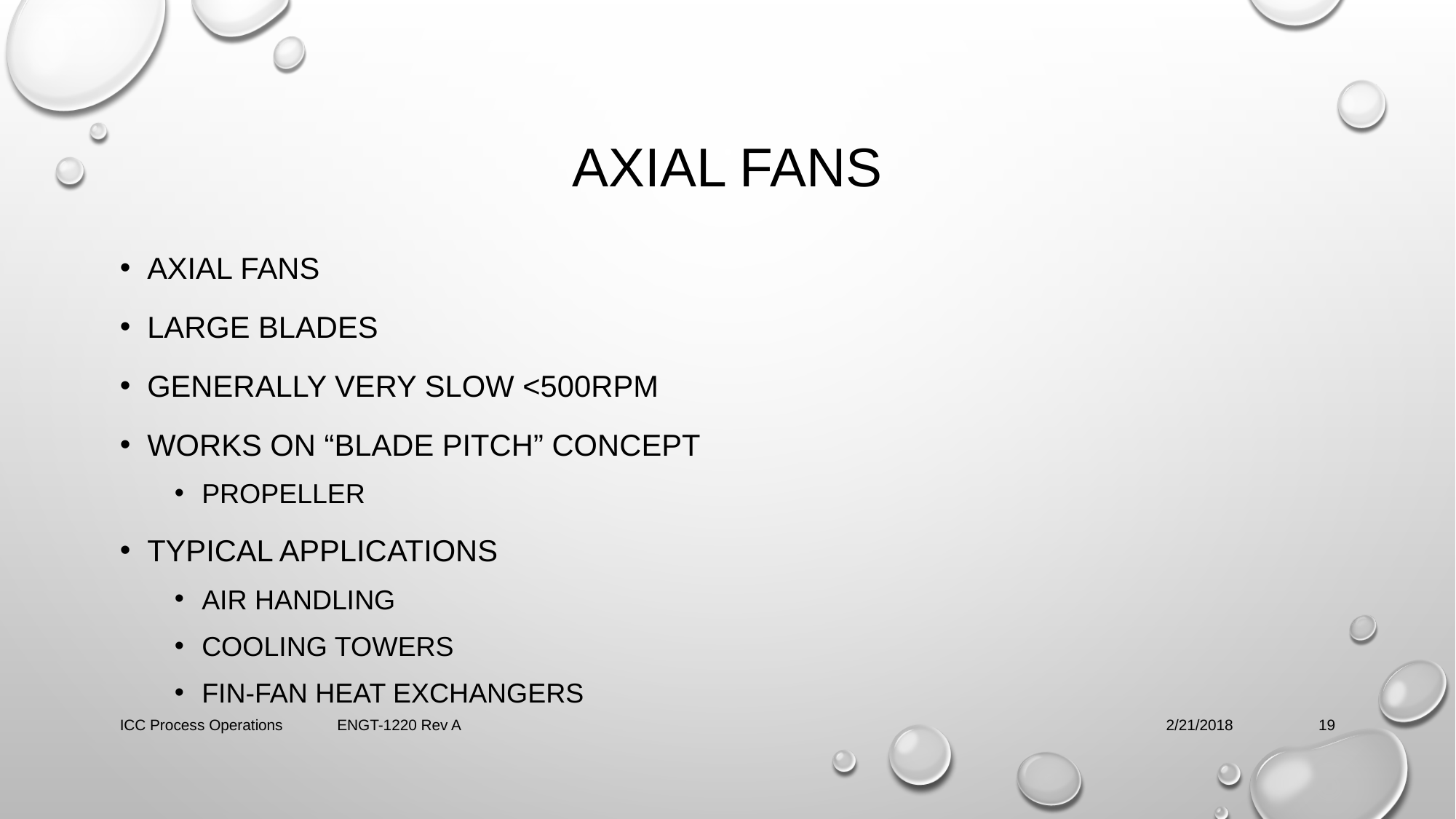

# axial Fans
Axial fans
Large blades
Generally very slow <500rpm
Works on “blade pitch” concept
Propeller
Typical applications
Air handling
Cooling towers
Fin-fan heat exchangers

ICC Process Operations             ENGT-1220 Rev A
2/21/2018
19